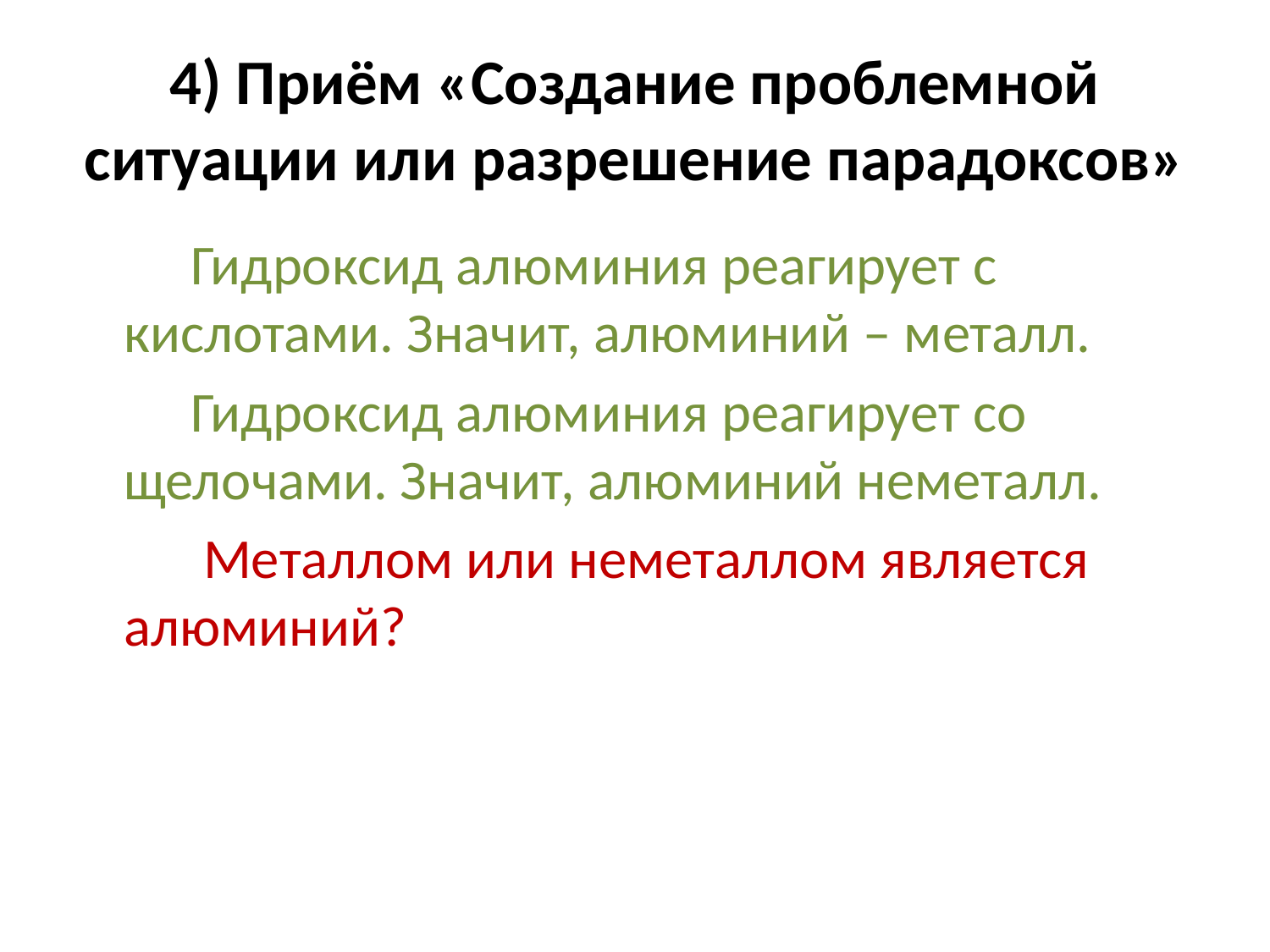

# 4) Приём «Создание проблемной ситуации или разрешение парадоксов»
         Гидроксид алюминия реагирует с кислотами. Значит, алюминий – металл.
         Гидроксид алюминия реагирует со щелочами. Значит, алюминий неметалл.
          Металлом или неметаллом является алюминий?